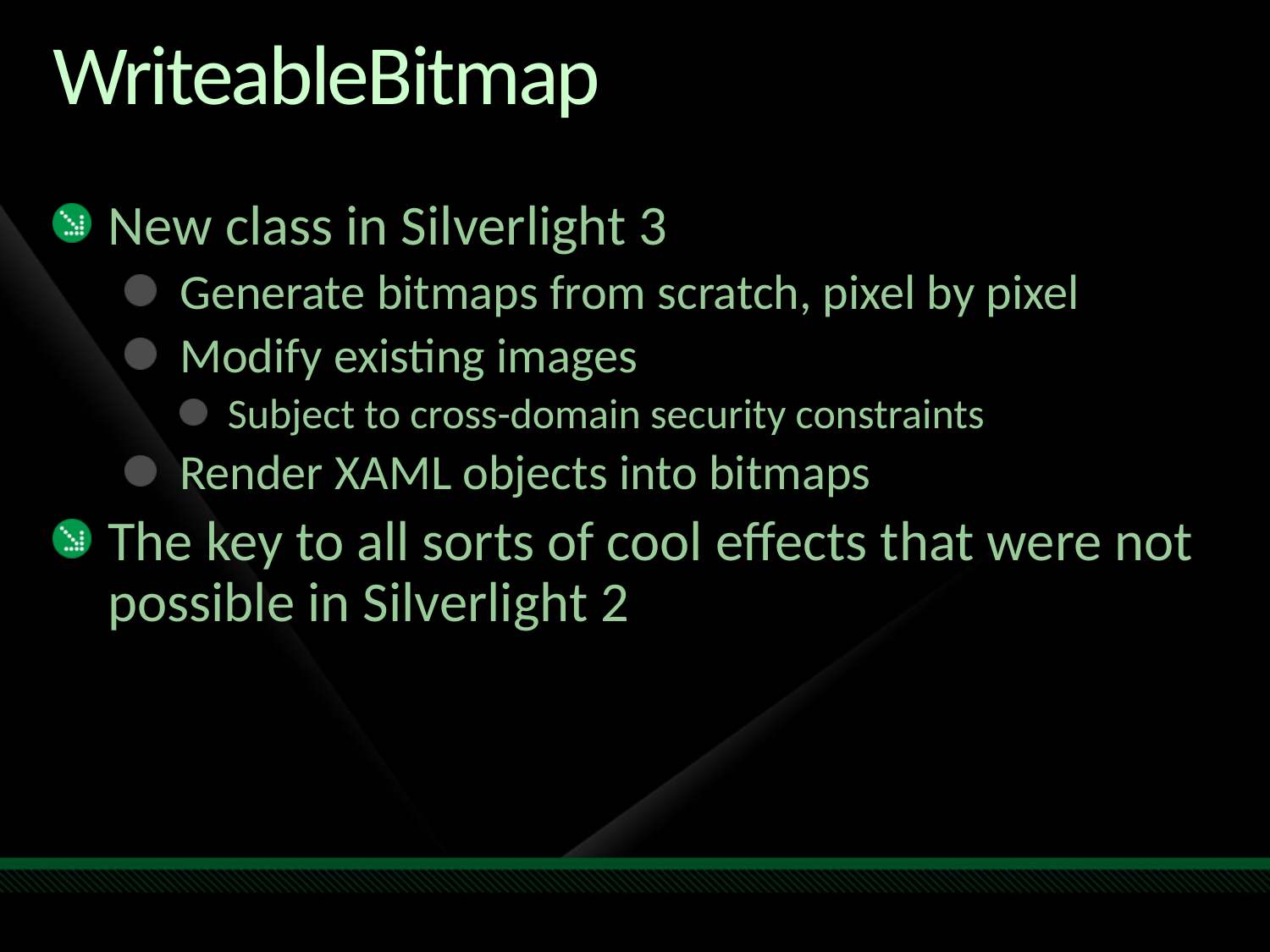

# WriteableBitmap
New class in Silverlight 3
Generate bitmaps from scratch, pixel by pixel
Modify existing images
Subject to cross-domain security constraints
Render XAML objects into bitmaps
The key to all sorts of cool effects that were not possible in Silverlight 2